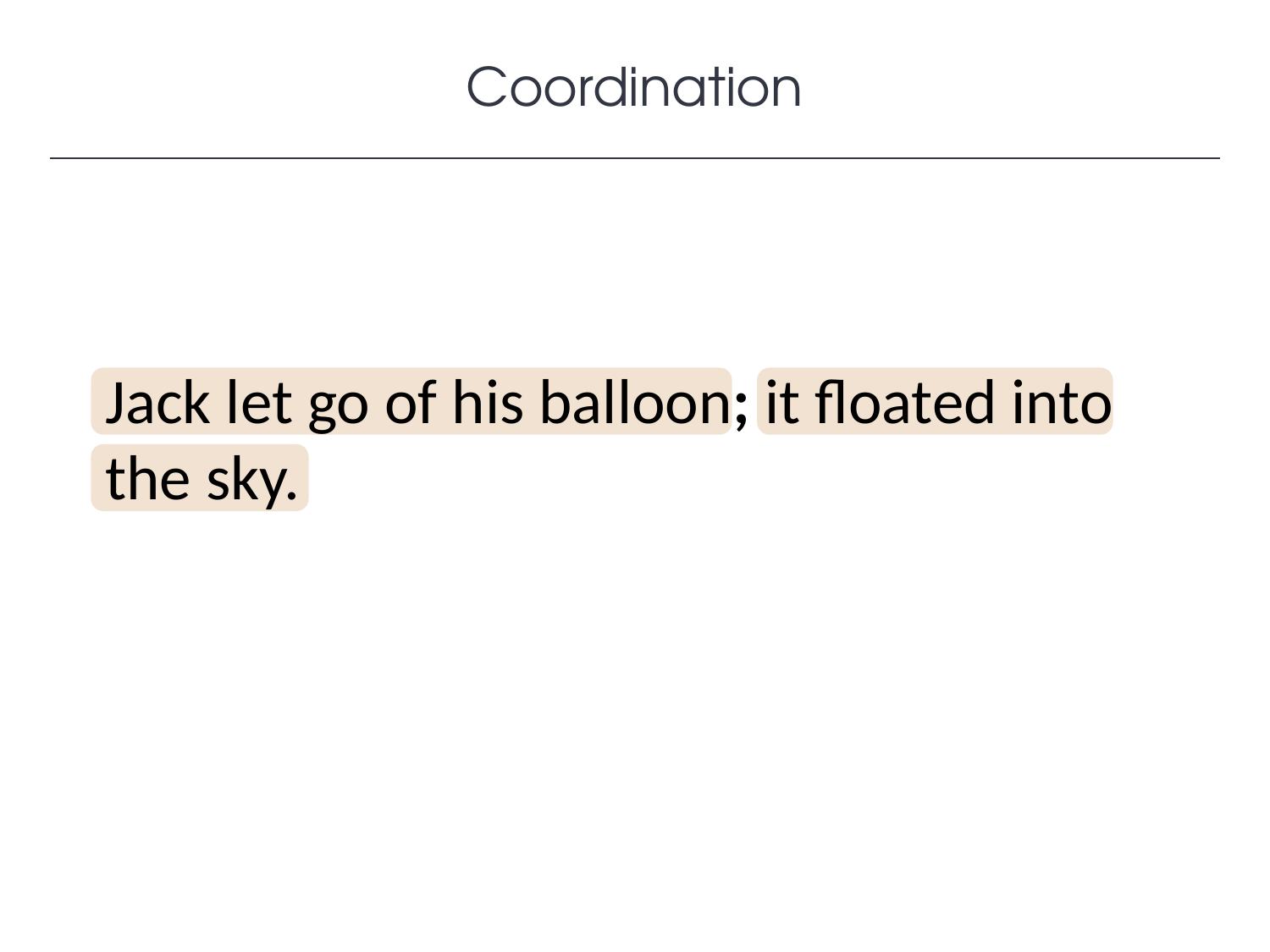

Coordination
HAWKES LEARNING
Jack let go of his balloon; it floated into the sky.